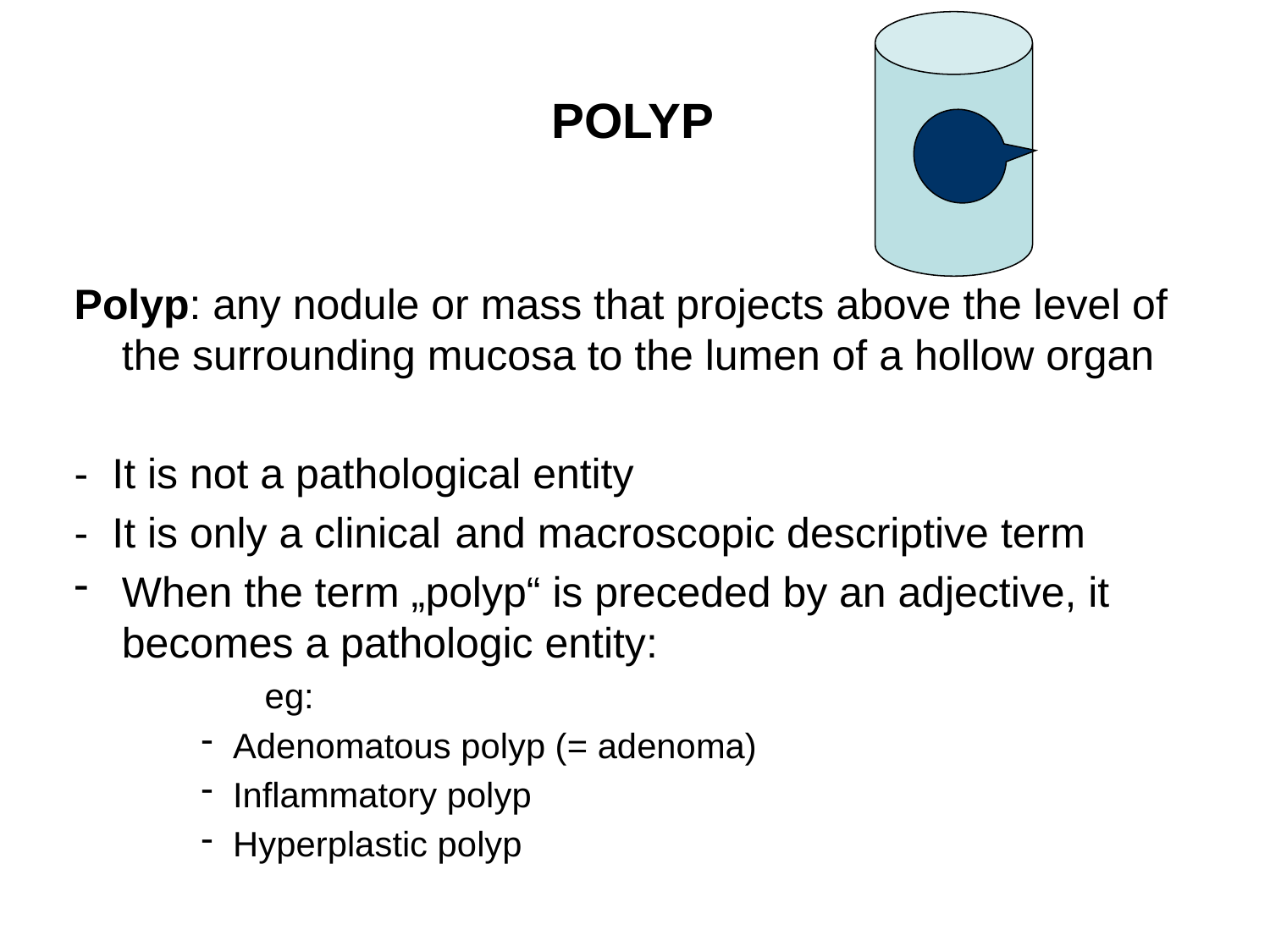

# POLYP

Polyp: any nodule or mass that projects above the level of the surrounding mucosa to the lumen of a hollow organ

-  It is not a pathological entity
-  It is only a clinical	and macroscopic descriptive term
When the term „polyp“ is preceded by an adjective, it becomes a pathologic entity:
	eg:
Adenomatous polyp (= adenoma)
Inflammatory polyp
Hyperplastic polyp